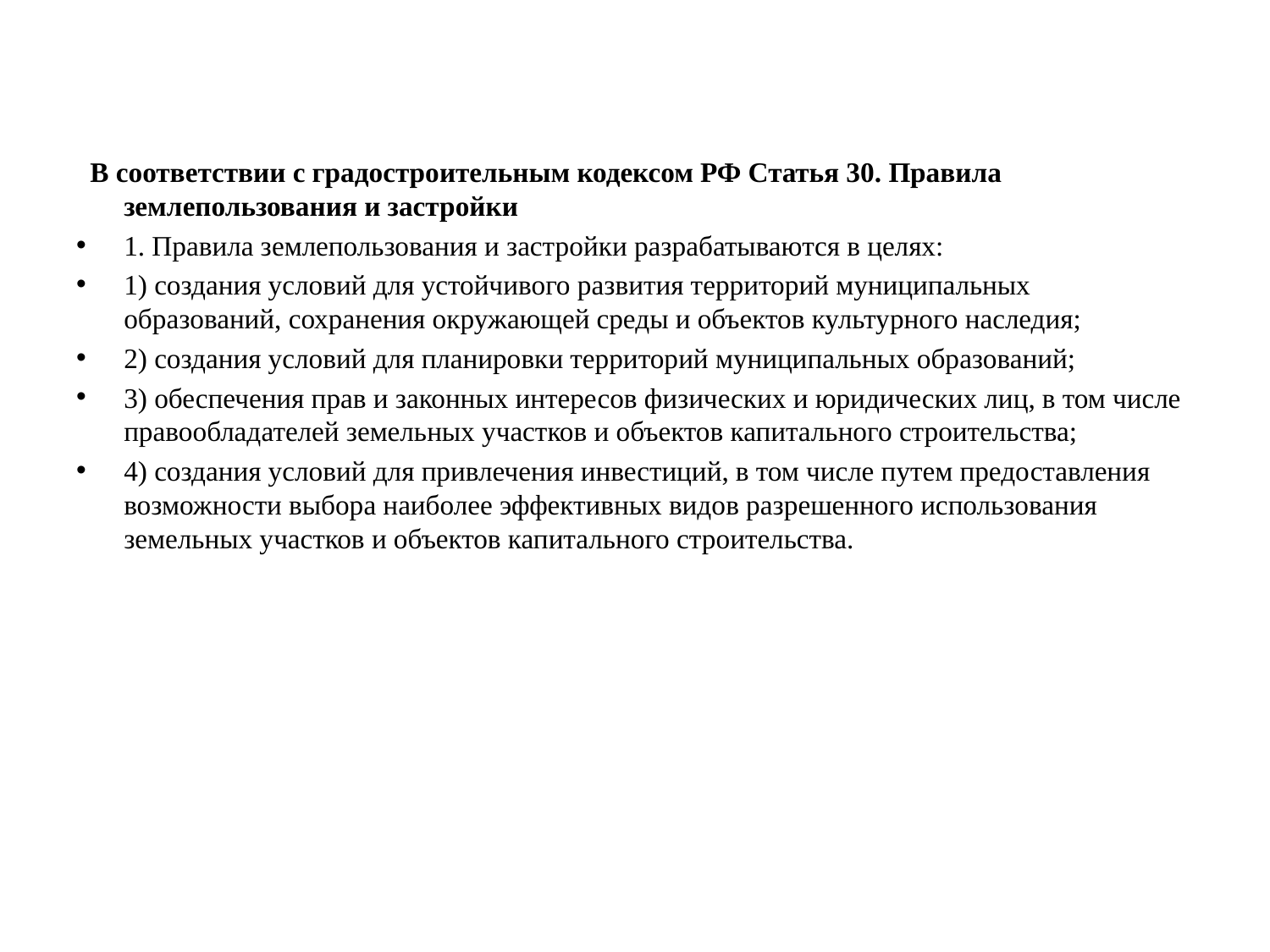

В соответствии с градостроительным кодексом РФ Статья 30. Правила землепользования и застройки
1. Правила землепользования и застройки разрабатываются в целях:
1) создания условий для устойчивого развития территорий муниципальных образований, сохранения окружающей среды и объектов культурного наследия;
2) создания условий для планировки территорий муниципальных образований;
3) обеспечения прав и законных интересов физических и юридических лиц, в том числе правообладателей земельных участков и объектов капитального строительства;
4) создания условий для привлечения инвестиций, в том числе путем предоставления возможности выбора наиболее эффективных видов разрешенного использования земельных участков и объектов капитального строительства.